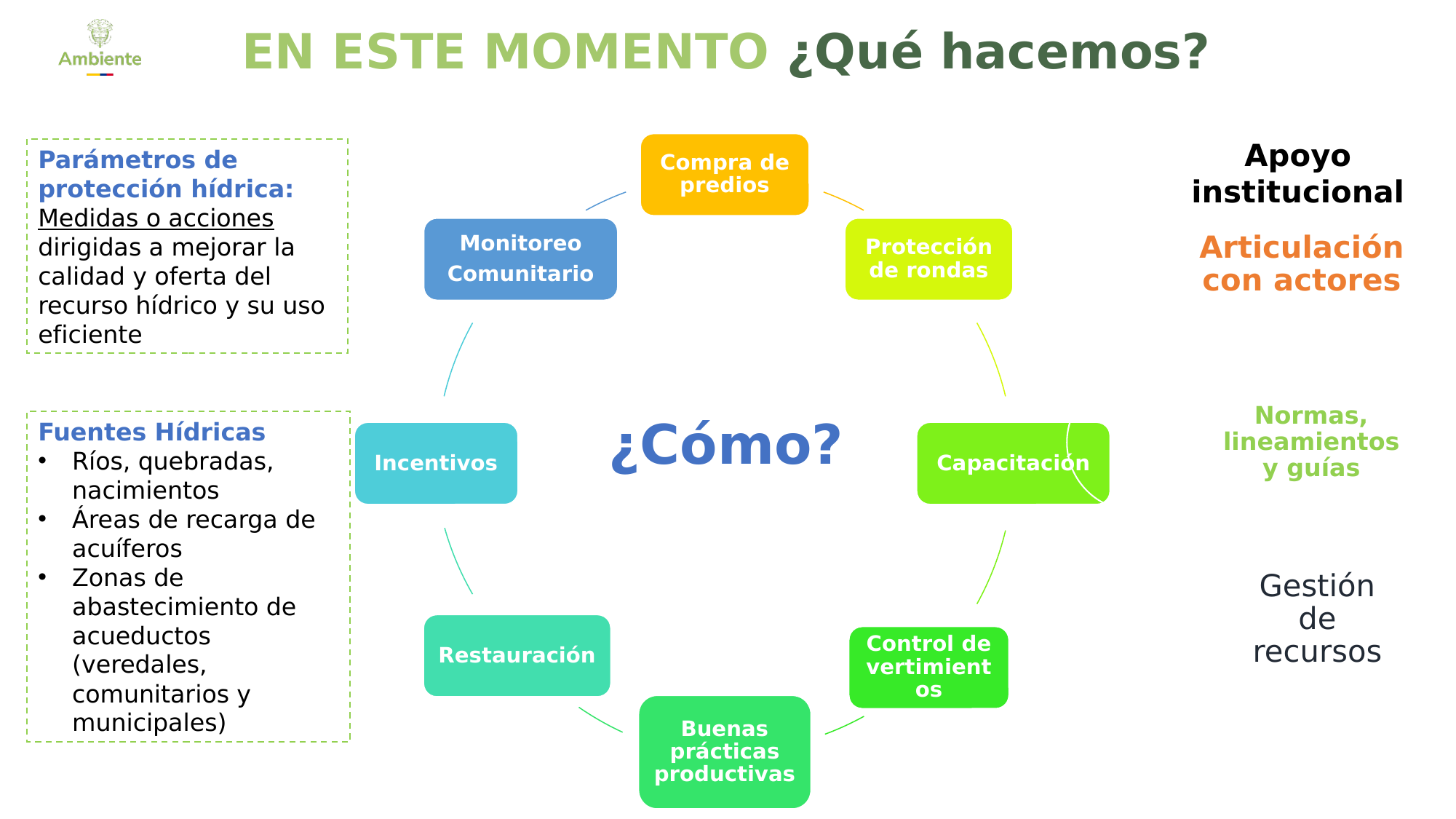

EN ESTE MOMENTO ¿Qué hacemos?
Apoyo institucional

Compra de predios

Monitoreo
Comunitario
Protección de rondas

Incentivos
Capacitación

Restauración

Control de vertimientos

Buenas prácticas productivas
Parámetros de protección hídrica: Medidas o acciones dirigidas a mejorar la calidad y oferta del recurso hídrico y su uso eficiente

Articulación con actores

Normas, lineamientos y guías

Gestión de recursos
¿Cómo?
Fuentes Hídricas
Ríos, quebradas, nacimientos
Áreas de recarga de acuíferos
Zonas de abastecimiento de acueductos (veredales, comunitarios y municipales)